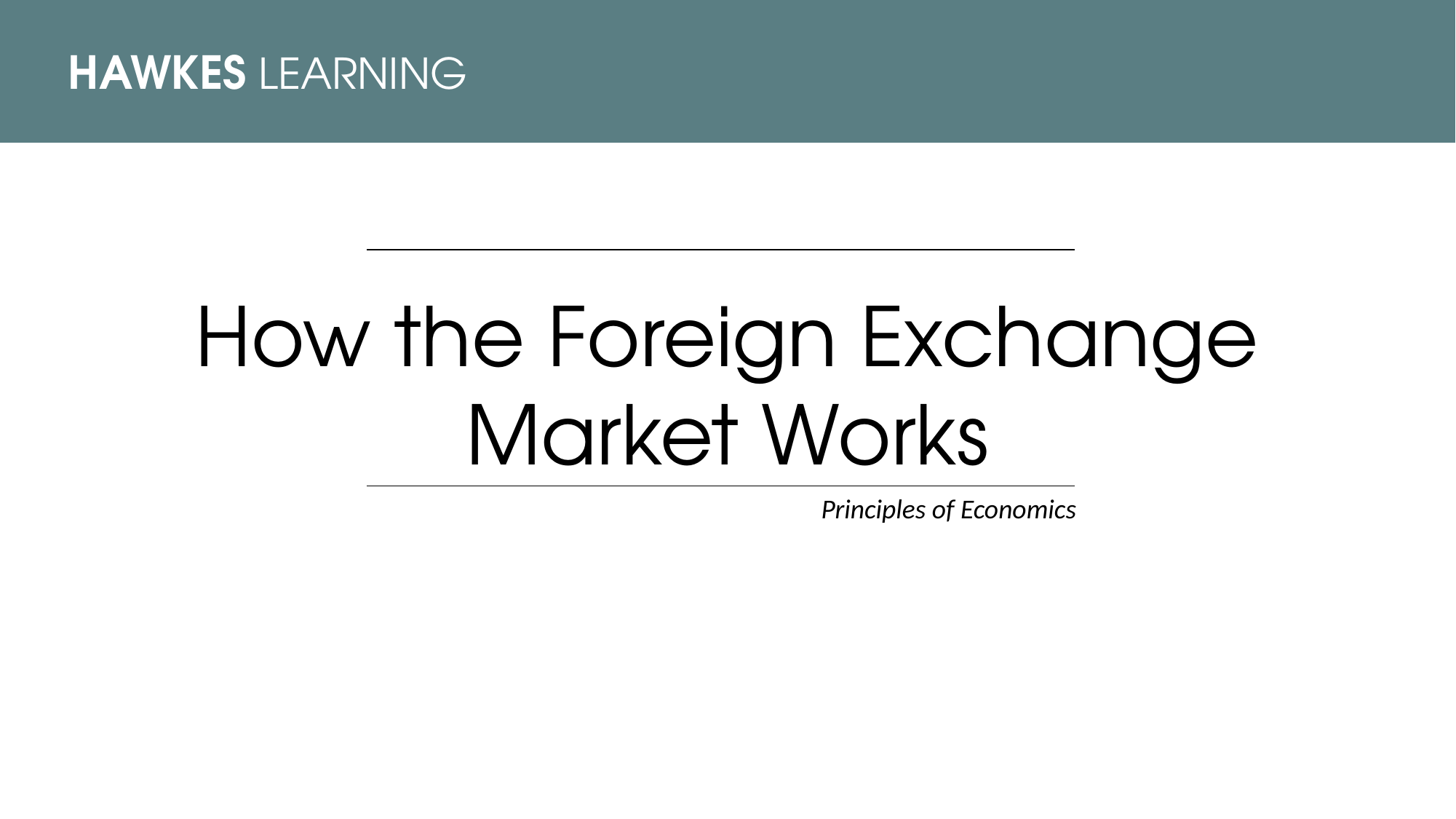

HAWKES LEARNING
How the Foreign Exchange Market Works
Principles of Economics